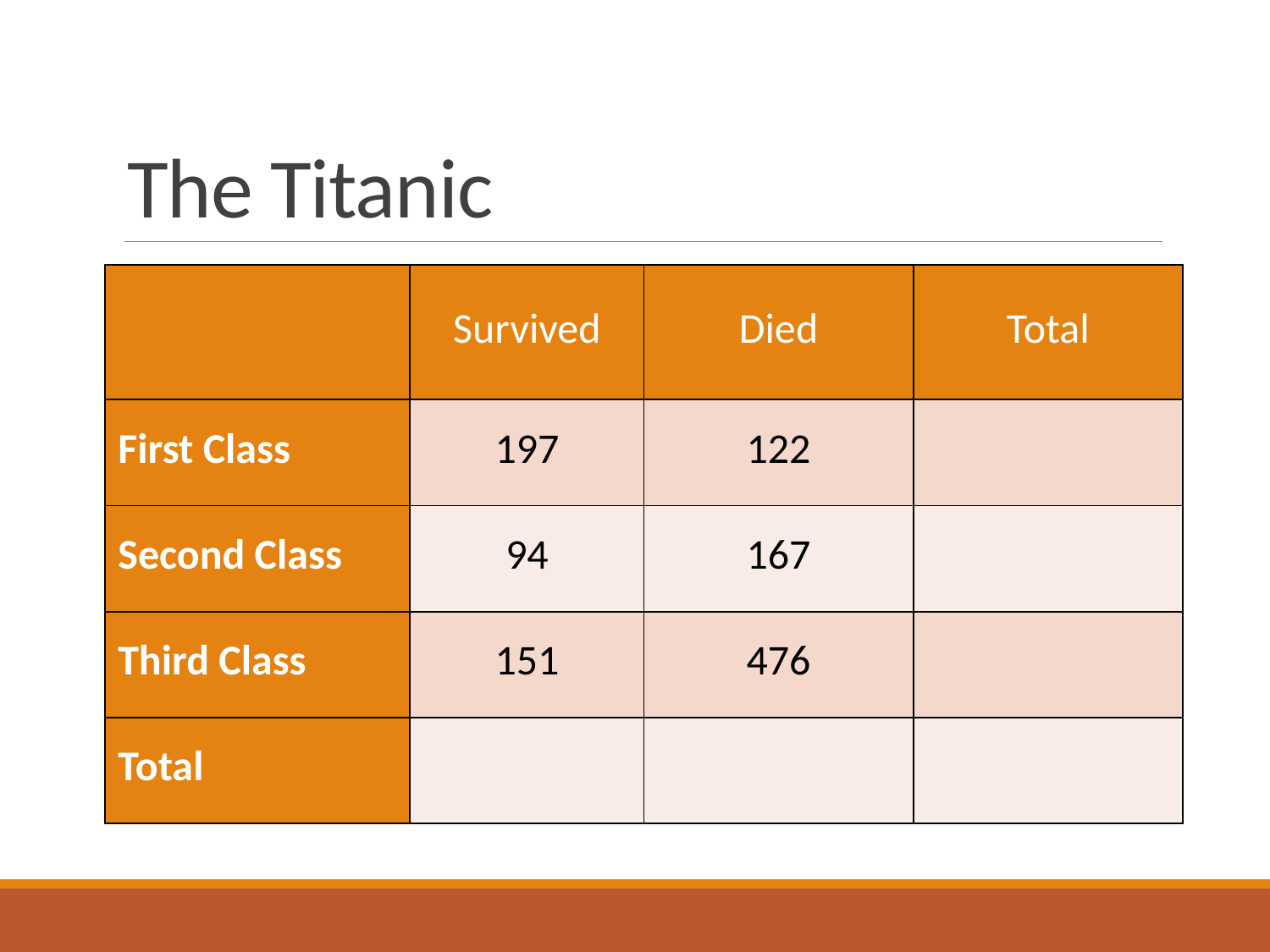

# The Titanic
|  | Survived | Died | Total |
| --- | --- | --- | --- |
| First Class | 197 | 122 |  |
| Second Class | 94 | 167 |  |
| Third Class | 151 | 476 |  |
| Total |  |  |  |